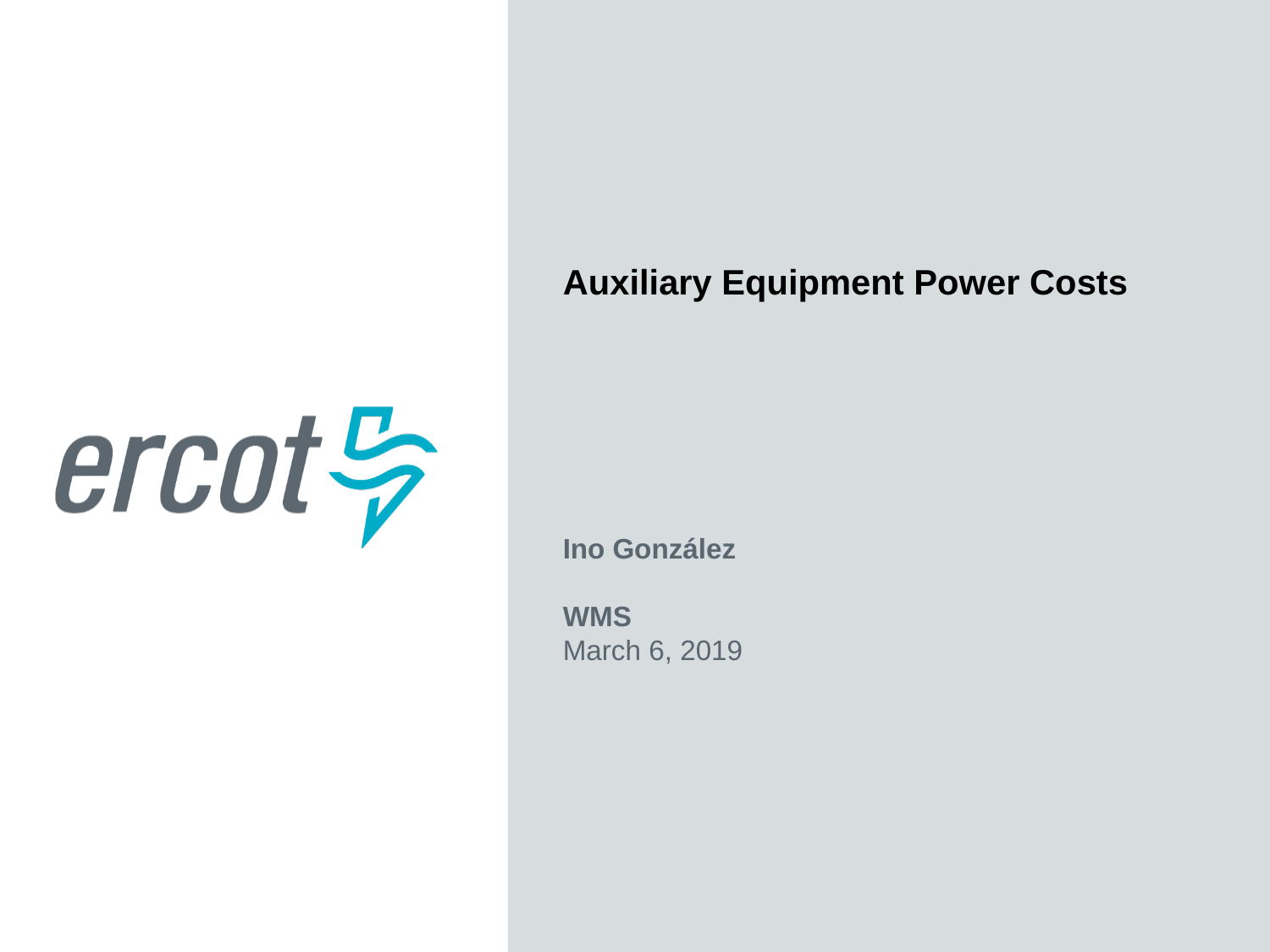

Auxiliary Equipment Power Costs

Ino González

WMS
March 6, 2019